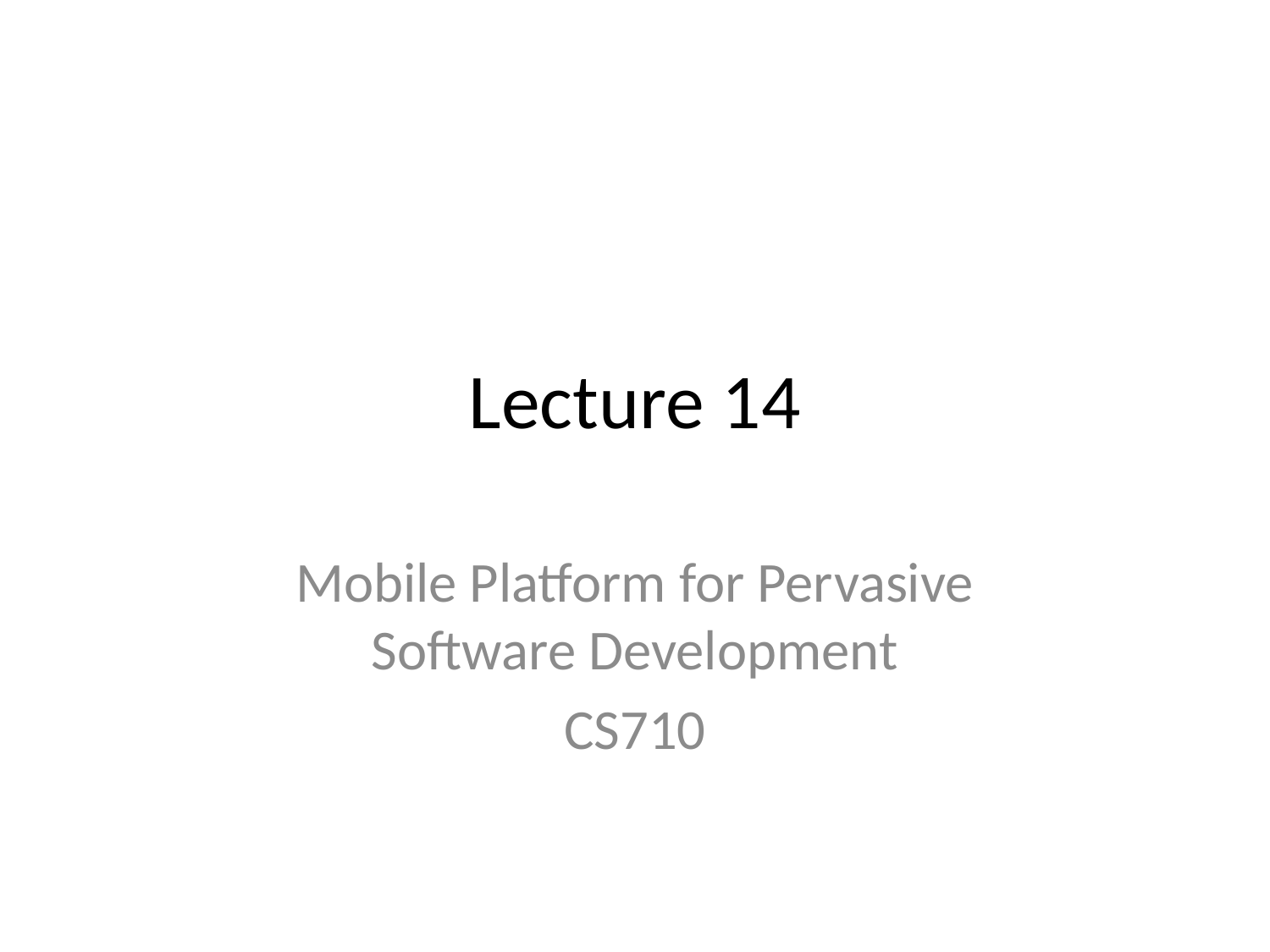

# Lecture 14
Mobile Platform for Pervasive Software Development
CS710